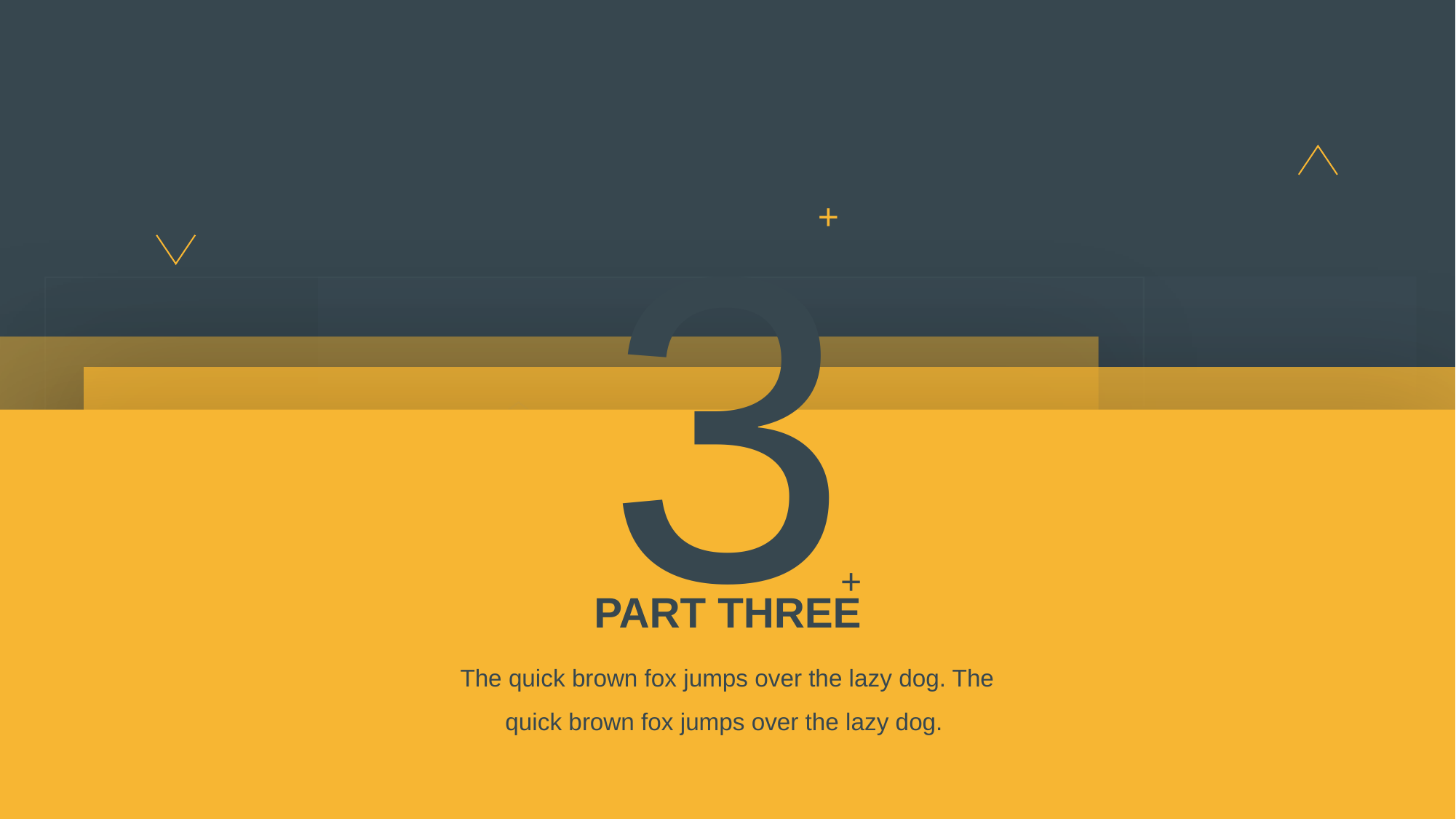

3

+

+
PART THREE
The quick brown fox jumps over the lazy dog. The quick brown fox jumps over the lazy dog.